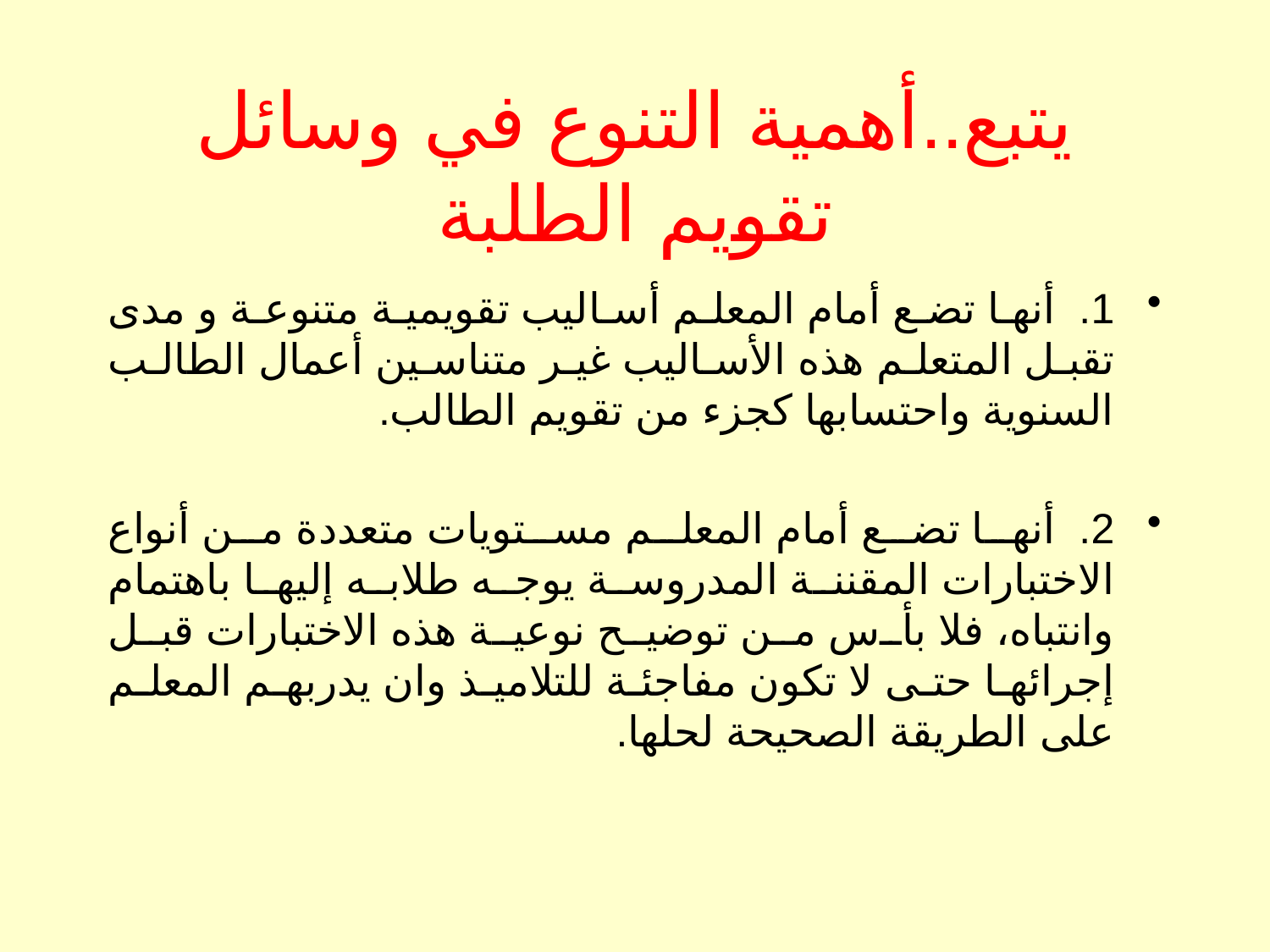

# يتبع..أهمية التنوع في وسائل تقويم الطلبة
1.  أنها تضع أمام المعلم أساليب تقويمية متنوعة و مدى تقبل المتعلم هذه الأساليب غير متناسين أعمال الطالب السنوية واحتسابها كجزء من تقويم الطالب.

2.  أنها تضع أمام المعلم مستويات متعددة من أنواع الاختبارات المقننة المدروسة يوجه طلابه إليها باهتمام وانتباه، فلا بأس من توضيح نوعية هذه الاختبارات قبل إجرائها حتى لا تكون مفاجئة للتلاميذ وان يدربهم المعلم على الطريقة الصحيحة لحلها.